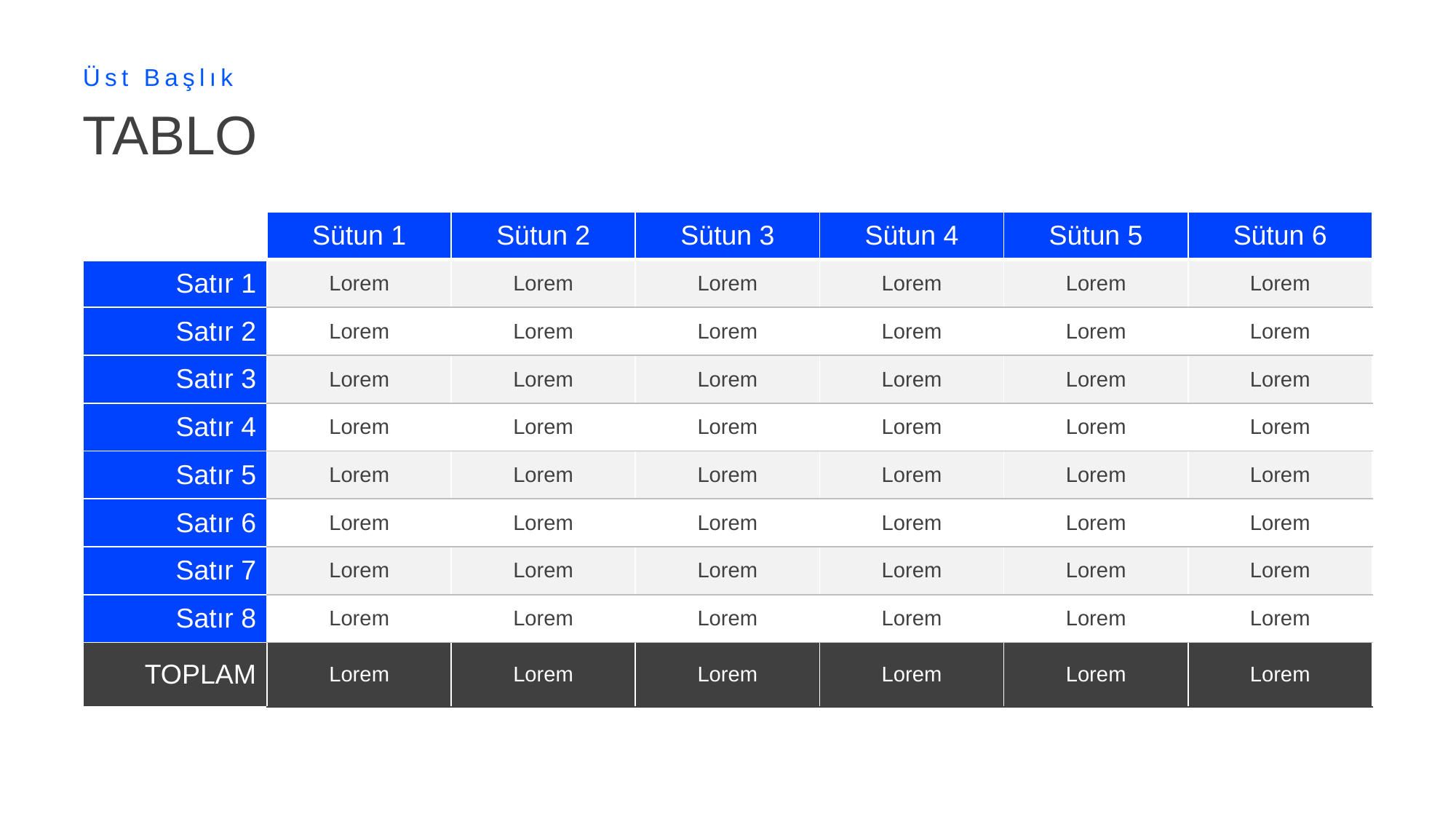

Üst Başlık
# TABLO
|  | Sütun 1 | Sütun 2 | Sütun 3 | Sütun 4 | Sütun 5 | Sütun 6 |
| --- | --- | --- | --- | --- | --- | --- |
| Satır 1 | Lorem | Lorem | Lorem | Lorem | Lorem | Lorem |
| Satır 2 | Lorem | Lorem | Lorem | Lorem | Lorem | Lorem |
| Satır 3 | Lorem | Lorem | Lorem | Lorem | Lorem | Lorem |
| Satır 4 | Lorem | Lorem | Lorem | Lorem | Lorem | Lorem |
| Satır 5 | Lorem | Lorem | Lorem | Lorem | Lorem | Lorem |
| Satır 6 | Lorem | Lorem | Lorem | Lorem | Lorem | Lorem |
| Satır 7 | Lorem | Lorem | Lorem | Lorem | Lorem | Lorem |
| Satır 8 | Lorem | Lorem | Lorem | Lorem | Lorem | Lorem |
| TOPLAM | Lorem | Lorem | Lorem | Lorem | Lorem | Lorem |